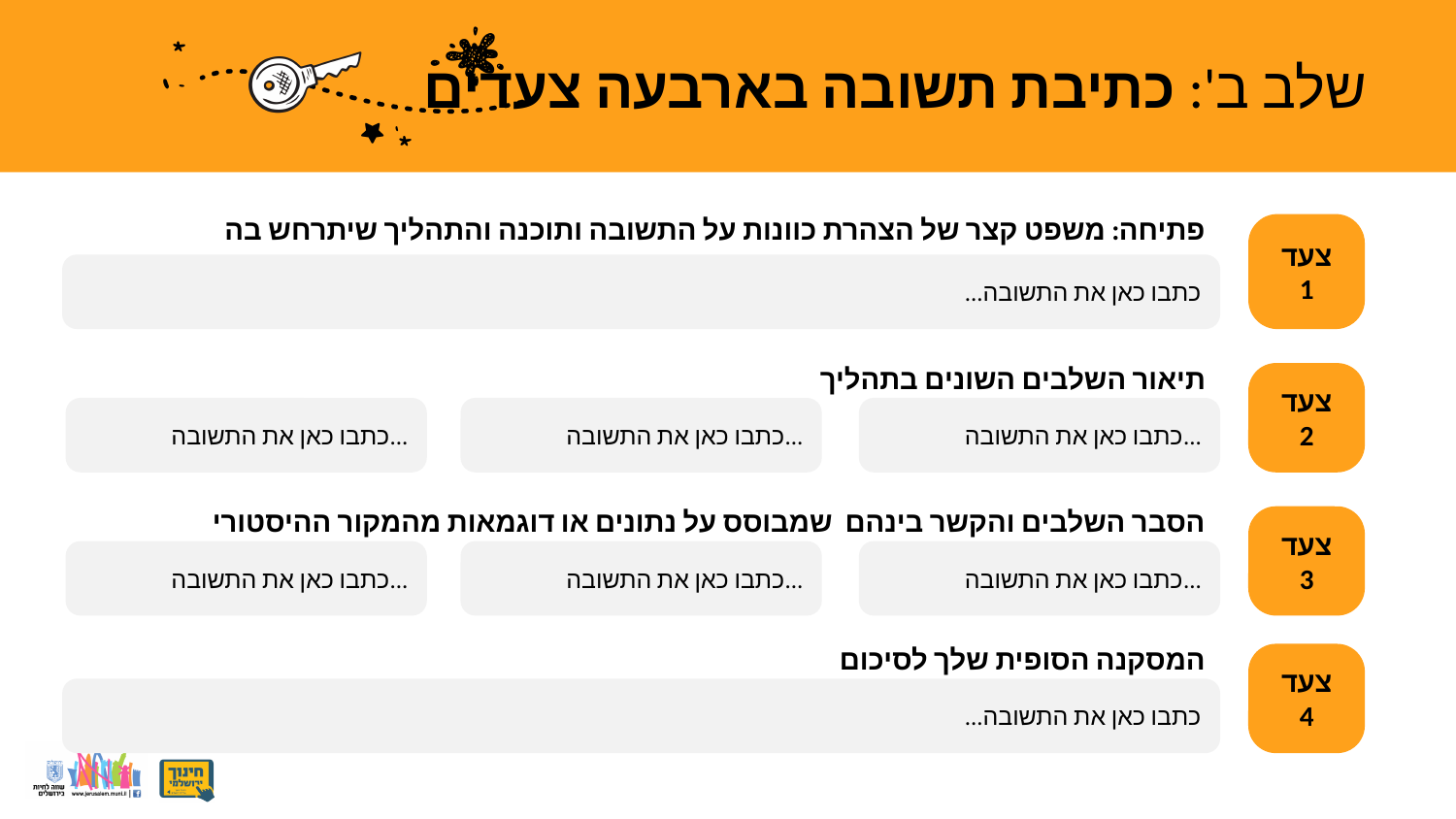

שלב ב': כתיבת תשובה בארבעה צעדים
צעד 1
פתיחה: משפט קצר של הצהרת כוונות על התשובה ותוכנה והתהליך שיתרחש בה
כתבו כאן את התשובה...
צעד 2
תיאור השלבים השונים בתהליך
כתבו כאן את התשובה...
כתבו כאן את התשובה...
כתבו כאן את התשובה...
צעד 3
הסבר השלבים והקשר בינהם  שמבוסס על נתונים או דוגמאות מהמקור ההיסטורי
כתבו כאן את התשובה...
כתבו כאן את התשובה...
כתבו כאן את התשובה...
צעד 4
המסקנה הסופית שלך לסיכום
כתבו כאן את התשובה...